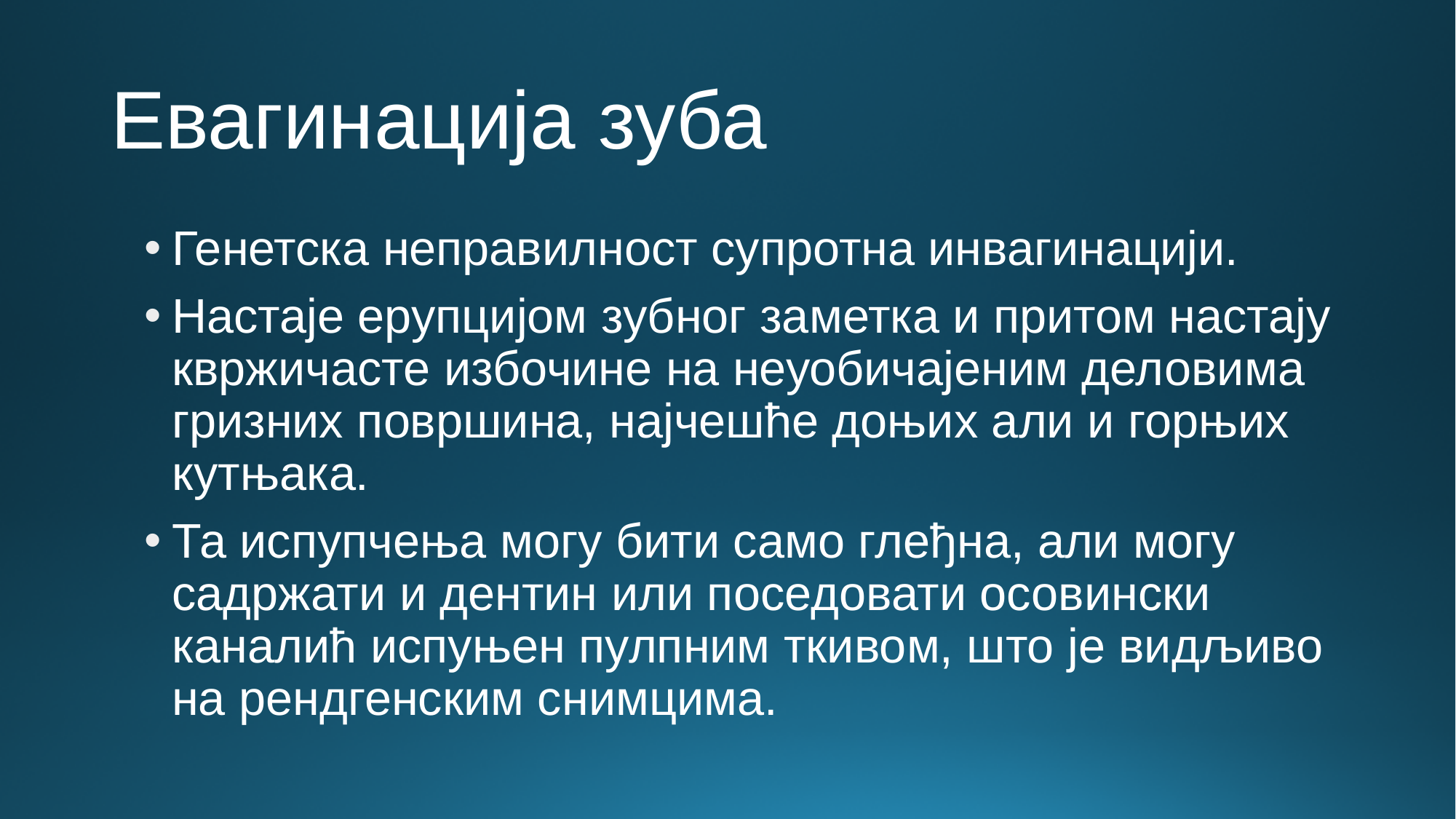

# Евагинација зуба
Генетска неправилност супротна инвагинацији.
Настаје ерупцијом зубног заметка и притом настају квржичасте избочине на неуобичајеним деловима гризних површина, најчешће доњих али и горњих кутњака.
Та испупчења могу бити само глеђна, али могу садржати и дентин или поседовати осовински каналић испуњен пулпним ткивом, што је видљиво на рендгенским снимцима.